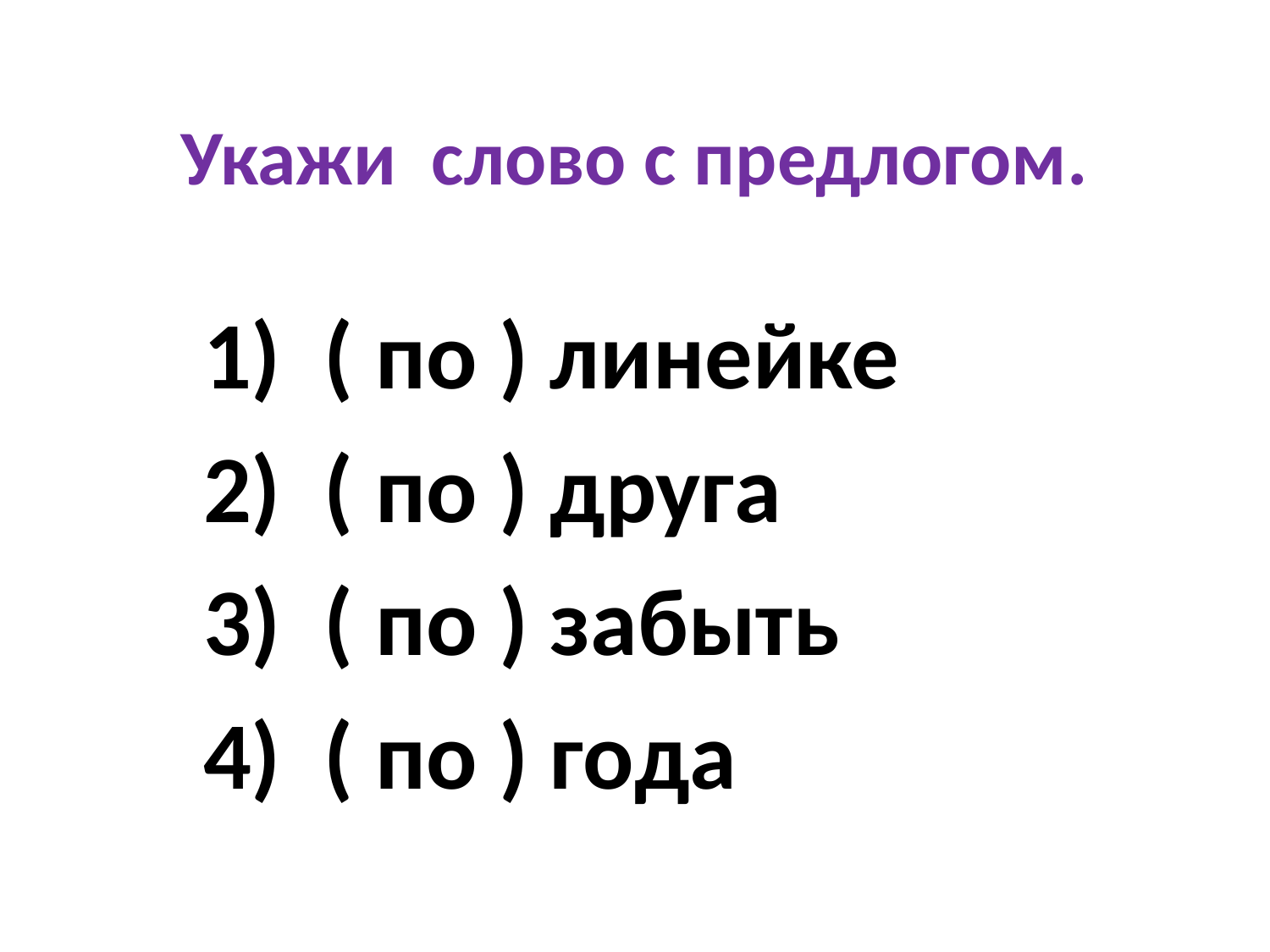

# Укажи  слово с предлогом.
  ( по ) линейке
  ( по ) друга
  ( по ) забыть
  ( по ) года